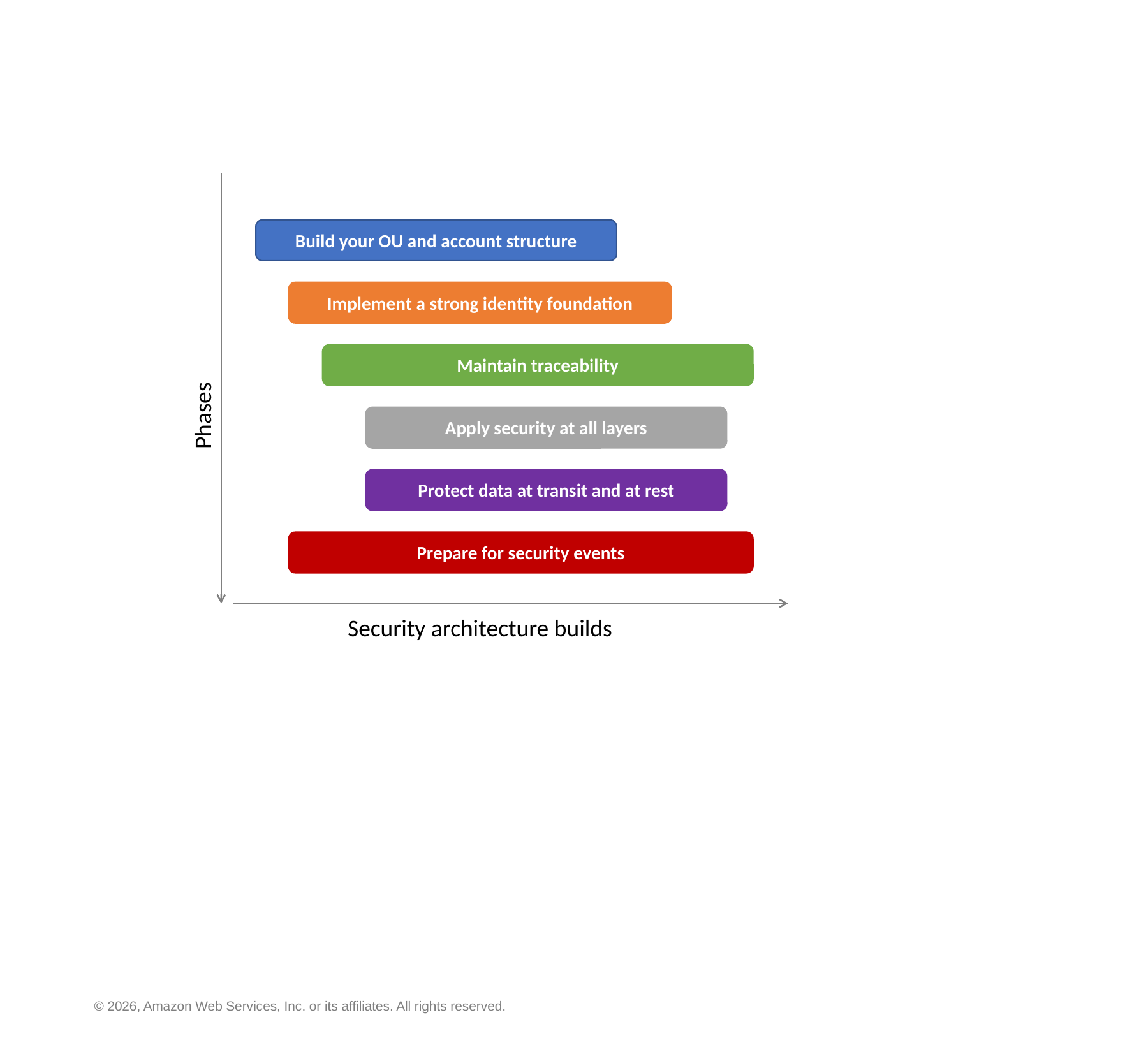

Build your OU and account structure

Implement a strong identity foundation

Maintain traceability
Phases

Apply security at all layers

Protect data at transit and at rest

Prepare for security events
Security architecture builds
© 2026, Amazon Web Services, Inc. or its affiliates. All rights reserved.